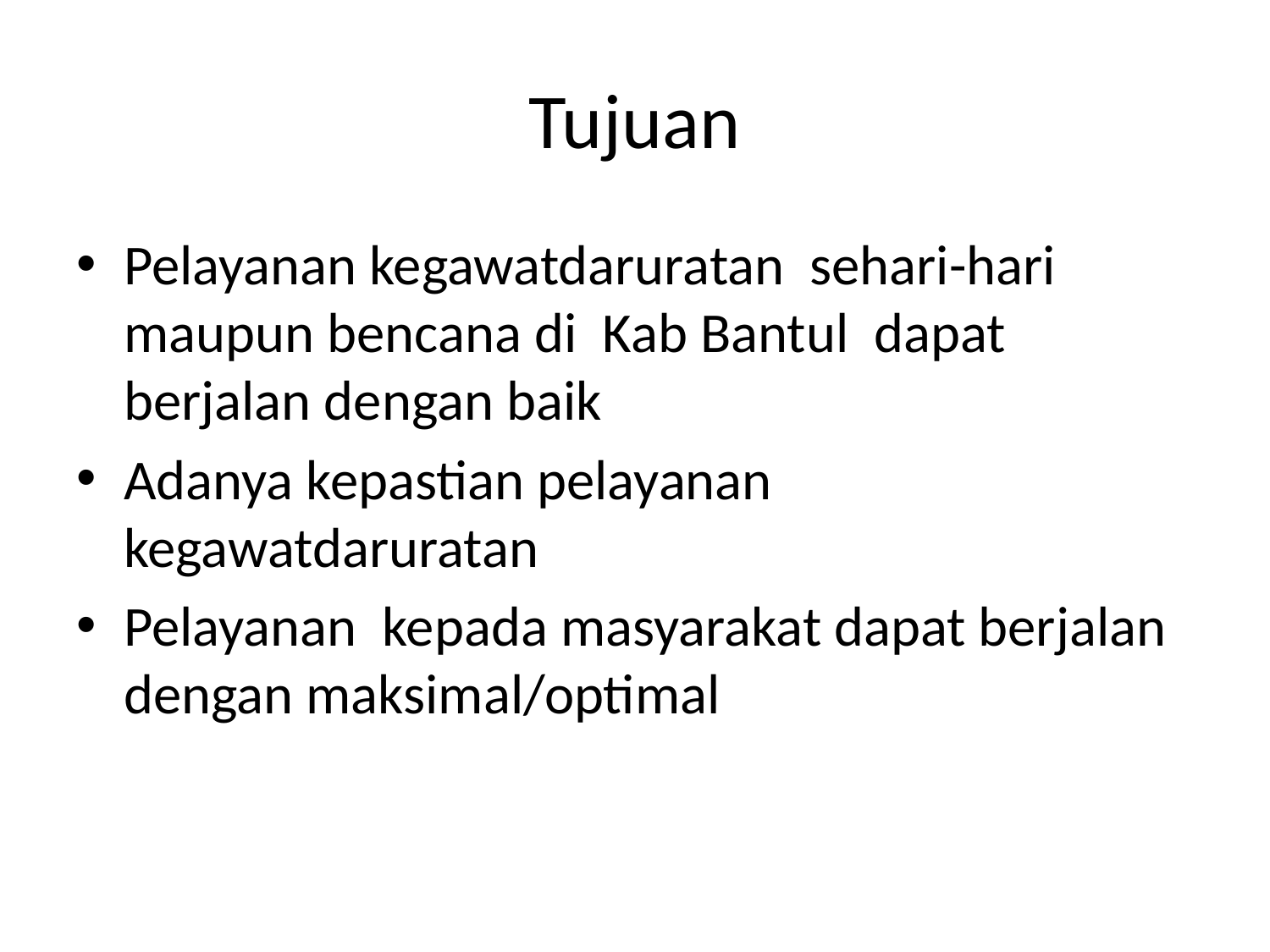

# Tujuan
Pelayanan kegawatdaruratan  sehari-hari maupun bencana di  Kab Bantul  dapat berjalan dengan baik
Adanya kepastian pelayanan kegawatdaruratan
Pelayanan  kepada masyarakat dapat berjalan dengan maksimal/optimal